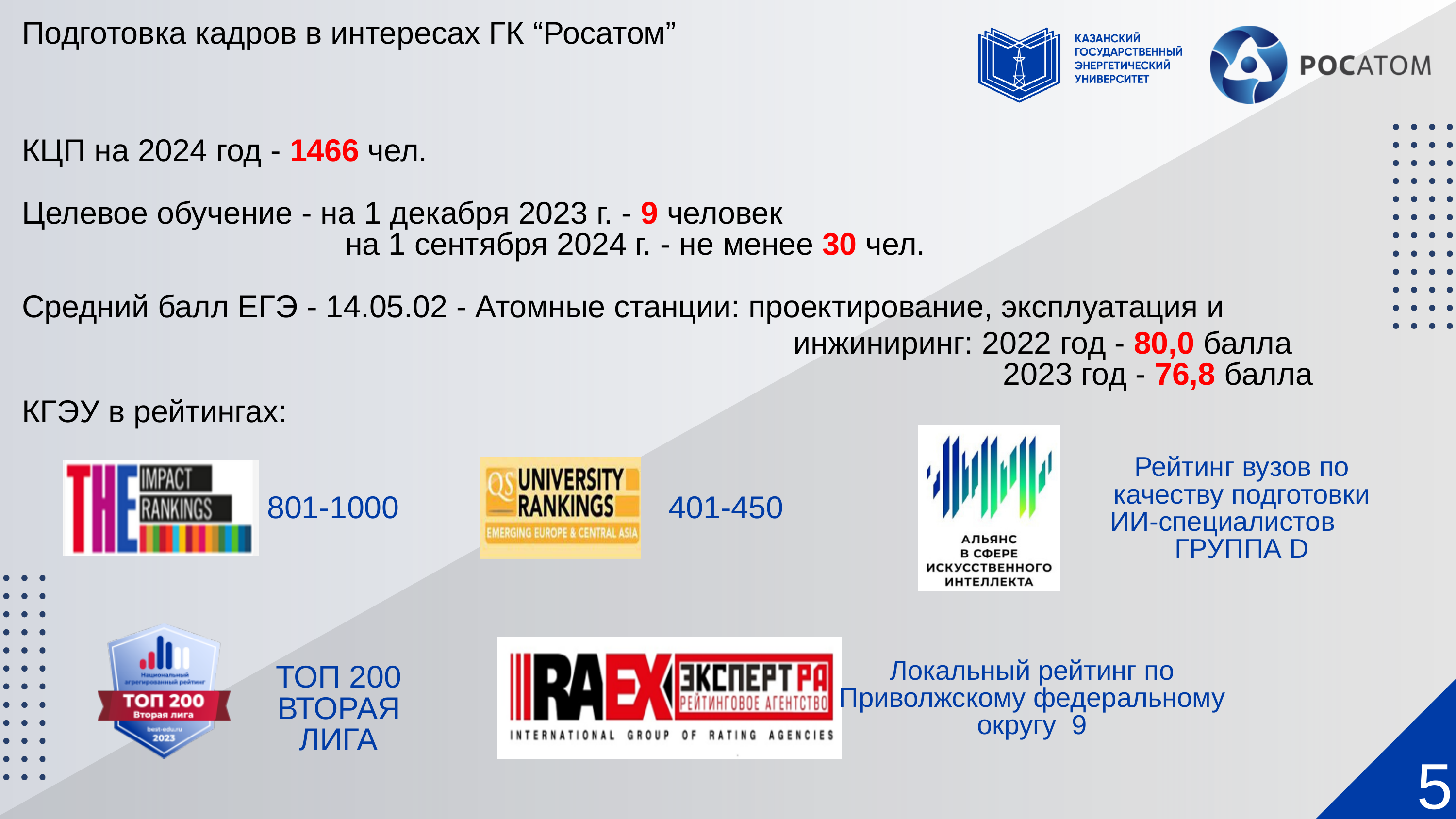

Подготовка кадров в интересах ГК “Росатом”

КЦП на 2024 год - 1466 чел.

Целевое обучение - на 1 декабря 2023 г. - 9 человек
                                     на 1 сентября 2024 г. - не менее 30 чел.

Средний балл ЕГЭ - 14.05.02 - Атомные станции: проектирование, эксплуатация и
инжиниринг: 2022 год - 80,0 балла
                        2023 год - 76,8 балла

КГЭУ в рейтингах:

Рейтинг вузов по качеству подготовки ИИ-специалистов      ГРУППА D

801-1000
401-450

Локальный рейтинг по Приволжскому федеральному округу  9
ТОП 200 ВТОРАЯ ЛИГА

5